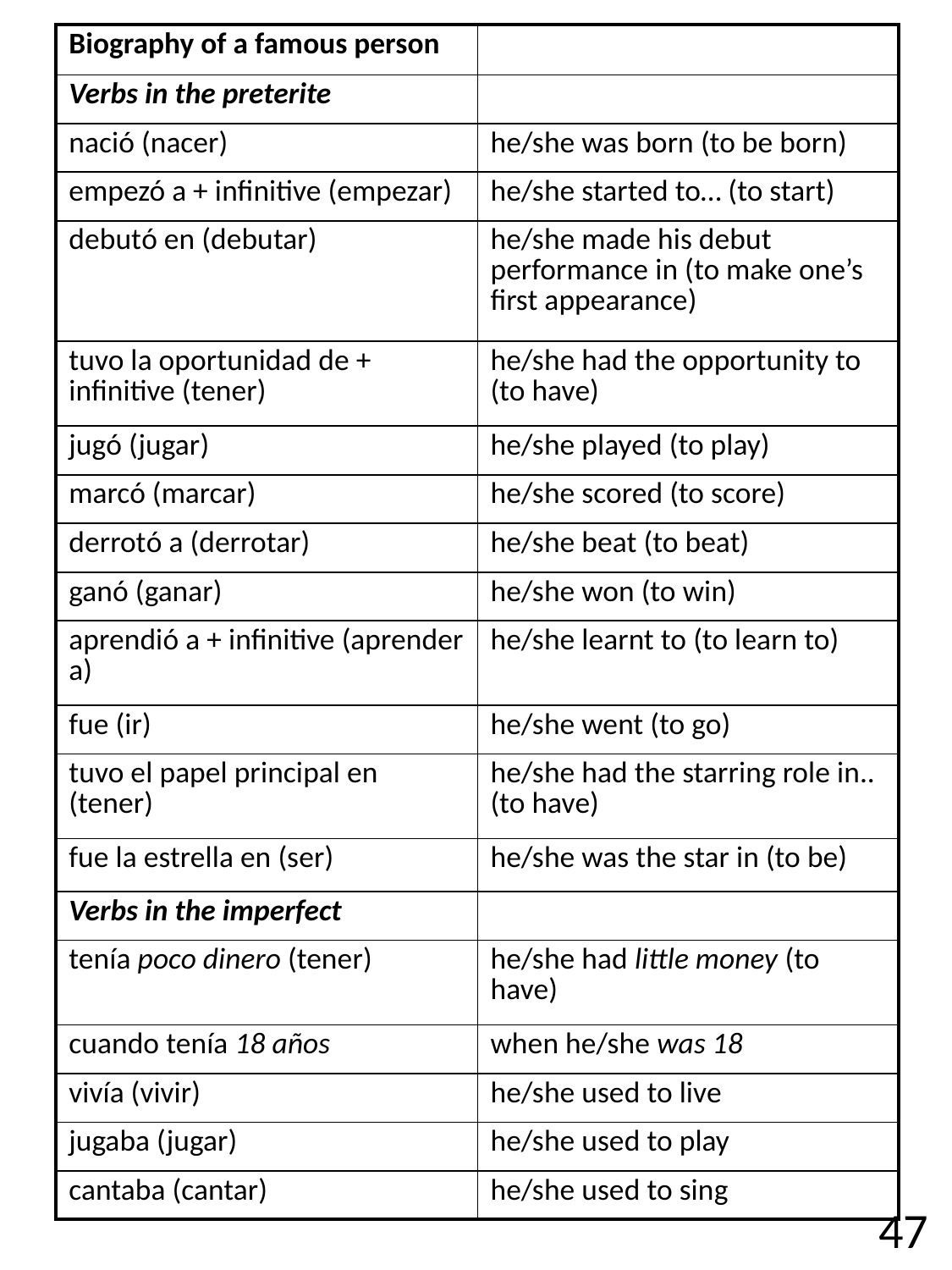

| Biography of a famous person |  |
| --- | --- |
| Verbs in the preterite |  |
| nació (nacer) | he/she was born (to be born) |
| empezó a + infinitive (empezar) | he/she started to… (to start) |
| debutó en (debutar) | he/she made his debut performance in (to make one’s first appearance) |
| tuvo la oportunidad de + infinitive (tener) | he/she had the opportunity to (to have) |
| jugó (jugar) | he/she played (to play) |
| marcó (marcar) | he/she scored (to score) |
| derrotó a (derrotar) | he/she beat (to beat) |
| ganó (ganar) | he/she won (to win) |
| aprendió a + infinitive (aprender a) | he/she learnt to (to learn to) |
| fue (ir) | he/she went (to go) |
| tuvo el papel principal en (tener) | he/she had the starring role in..(to have) |
| fue la estrella en (ser) | he/she was the star in (to be) |
| Verbs in the imperfect |  |
| tenía poco dinero (tener) | he/she had little money (to have) |
| cuando tenía 18 años | when he/she was 18 |
| vivía (vivir) | he/she used to live |
| jugaba (jugar) | he/she used to play |
| cantaba (cantar) | he/she used to sing |
47